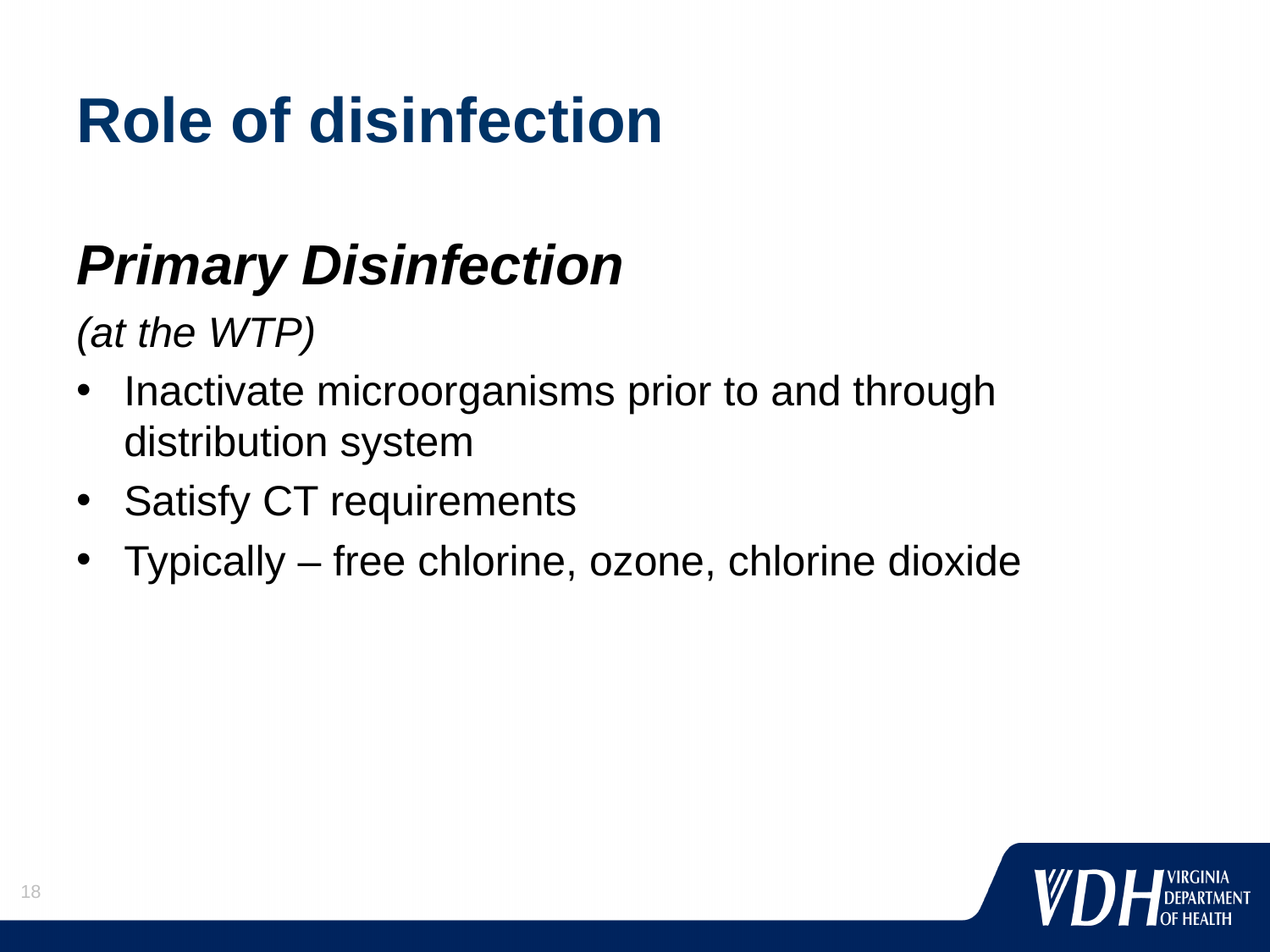

# Role of disinfection
Primary Disinfection
(at the WTP)
Inactivate microorganisms prior to and through distribution system
Satisfy CT requirements
Typically – free chlorine, ozone, chlorine dioxide
18